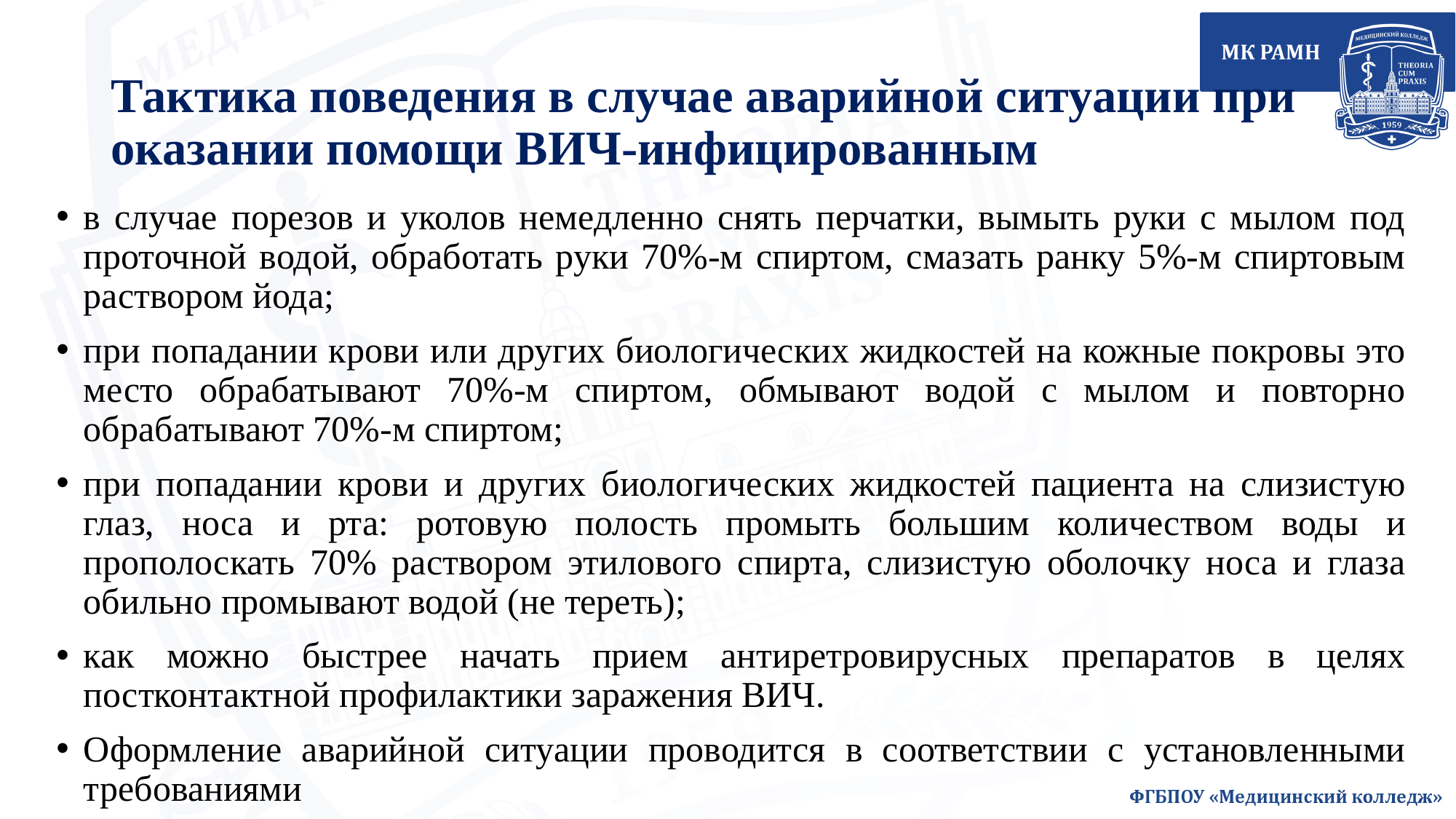

# Тактика поведения в случае аварийной ситуации при оказании помощи ВИЧ-инфицированным
в случае порезов и уколов немедленно снять перчатки, вымыть руки с мылом под проточной водой, обработать руки 70%-м спиртом, смазать ранку 5%-м спиртовым раствором йода;
при попадании крови или других биологических жидкостей на кожные покровы это место обрабатывают 70%-м спиртом, обмывают водой с мылом и повторно обрабатывают 70%-м спиртом;
при попадании крови и других биологических жидкостей пациента на слизистую глаз, носа и рта: ротовую полость промыть большим количеством воды и прополоскать 70% раствором этилового спирта, слизистую оболочку носа и глаза обильно промывают водой (не тереть);
как можно быстрее начать прием антиретровирусных препаратов в целях постконтактной профилактики заражения ВИЧ.
Оформление аварийной ситуации проводится в соответствии с установленными требованиями